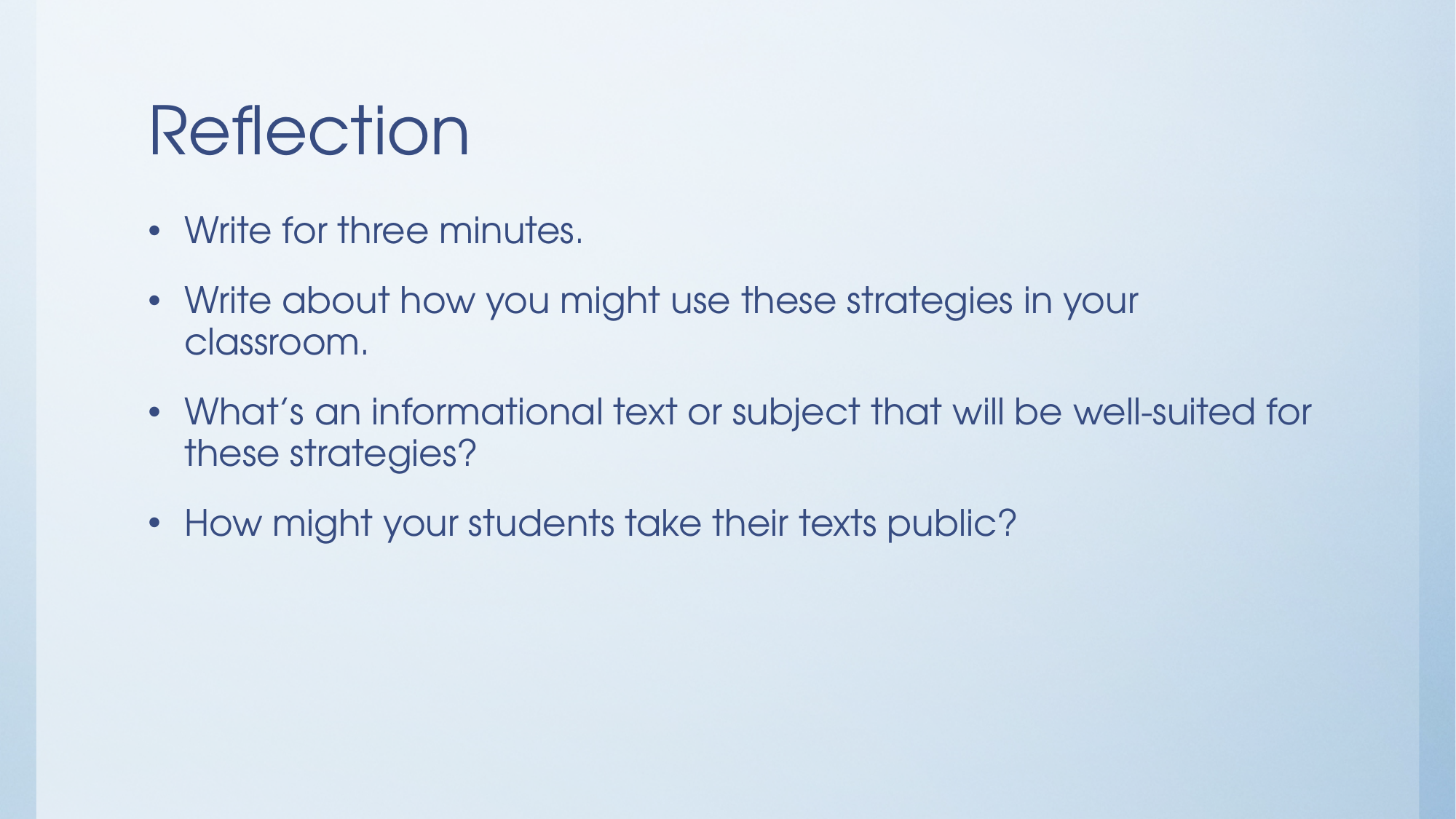

# Reflection
Write for three minutes.
Write about how you might use these strategies in your classroom.
What’s an informational text or subject that will be well-suited for these strategies?
How might your students take their texts public?